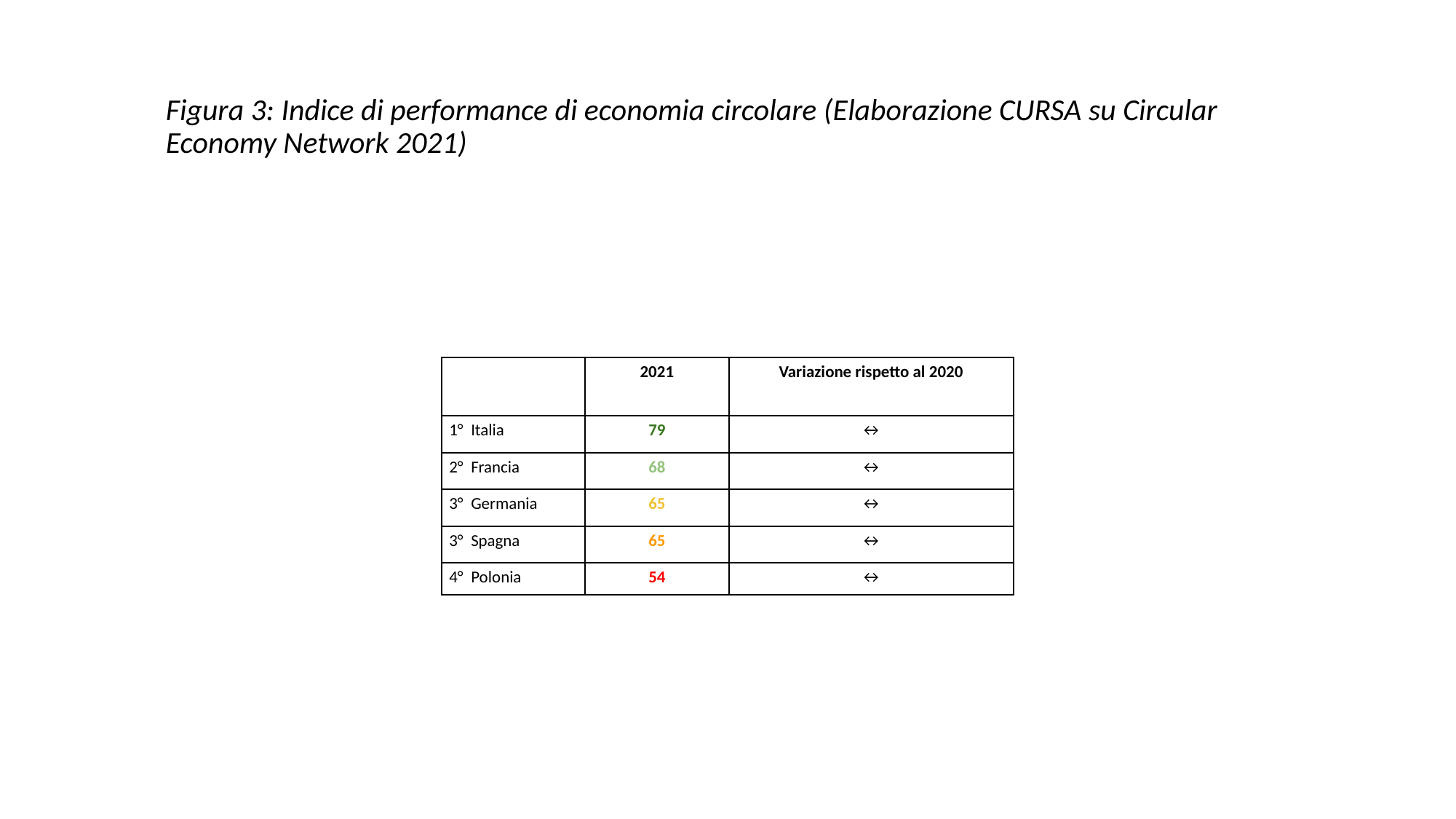

# Figura 3: Indice di performance di economia circolare (Elaborazione CURSA su Circular Economy Network 2021)
|  | 2021 | Variazione rispetto al 2020 |
| --- | --- | --- |
| 1°  Italia | 79 | ↔ |
| 2°  Francia | 68 | ↔ |
| 3°  Germania | 65 | ↔ |
| 3°  Spagna | 65 | ↔ |
| 4°  Polonia | 54 | ↔ |